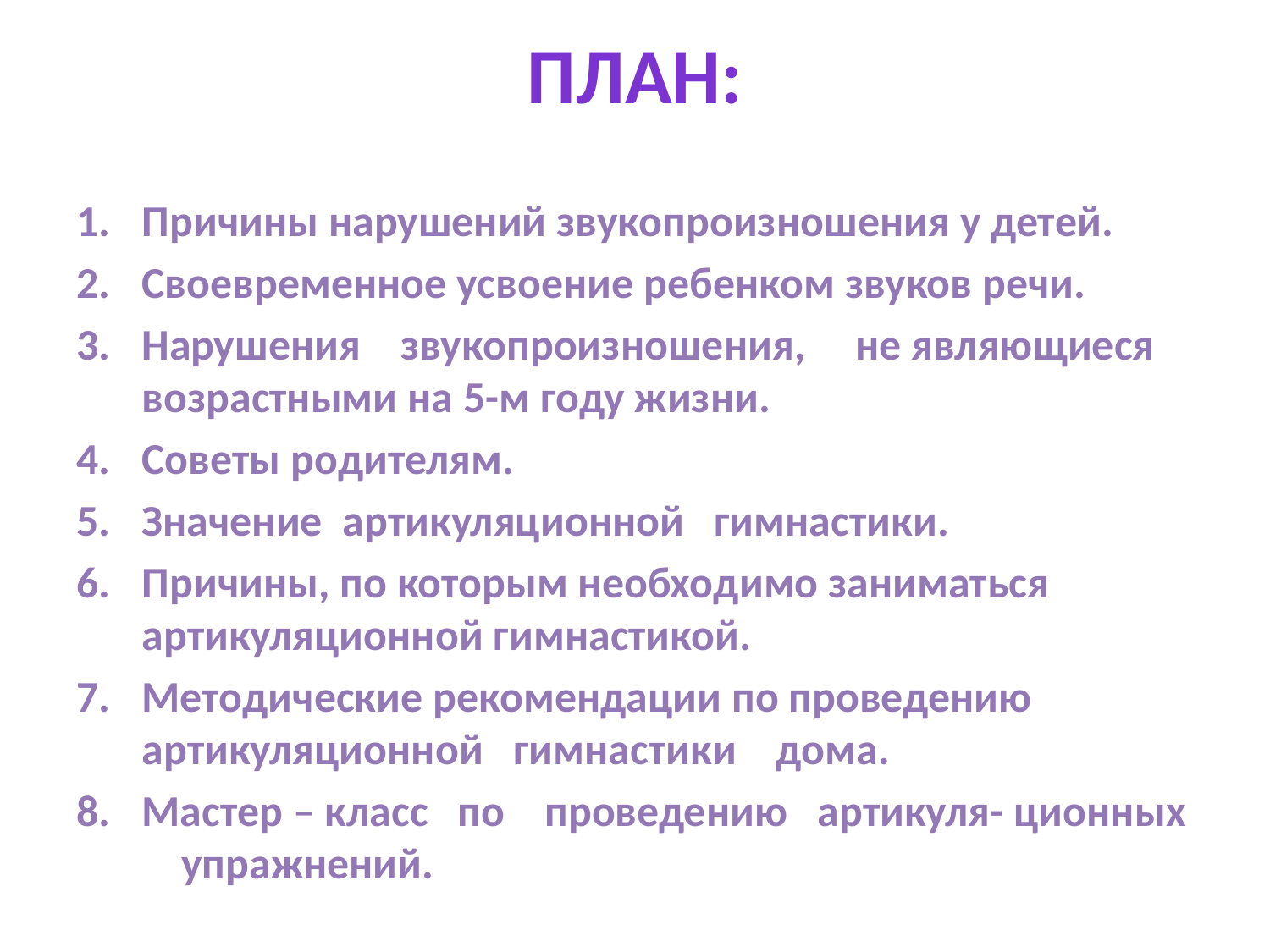

# ПЛАН:
Причины нарушений звукопроизношения у детей.
Своевременное усвоение ребенком звуков речи.
Нарушения    звукопроизношения,     не являющиеся возрастными на 5-м году жизни.
Советы родителям.
Значение  артикуляционной   гимнастики.
Причины, по которым необходимо заниматься артикуляционной гимнастикой.
Методические рекомендации по проведению артикуляционной   гимнастики    дома.
Мастер – класс   по    проведению   артикуля- ционных     упражнений.